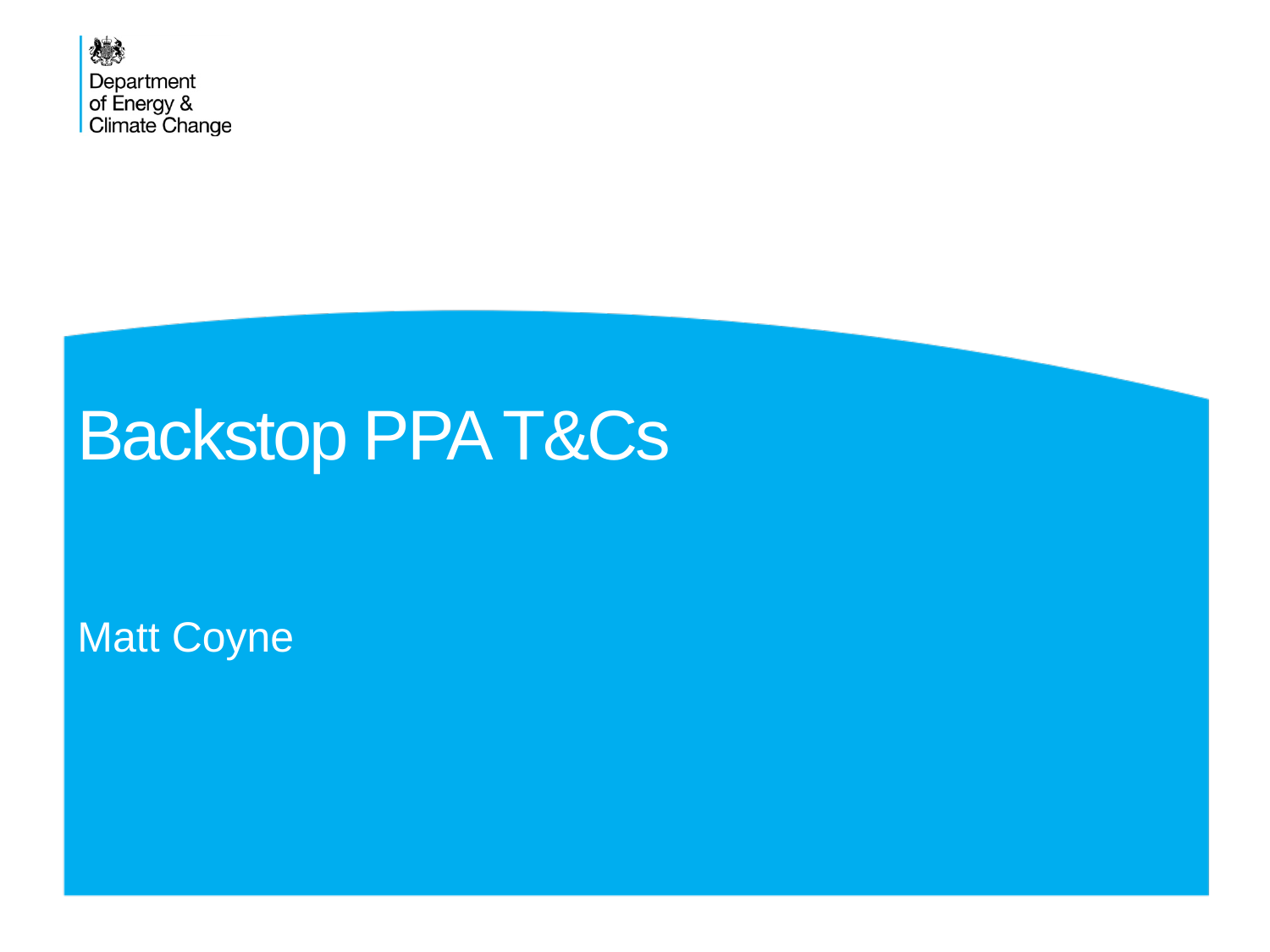

# Backstop PPA T&Cs Matt Coyne
Presentation title - edit in Header and Footer